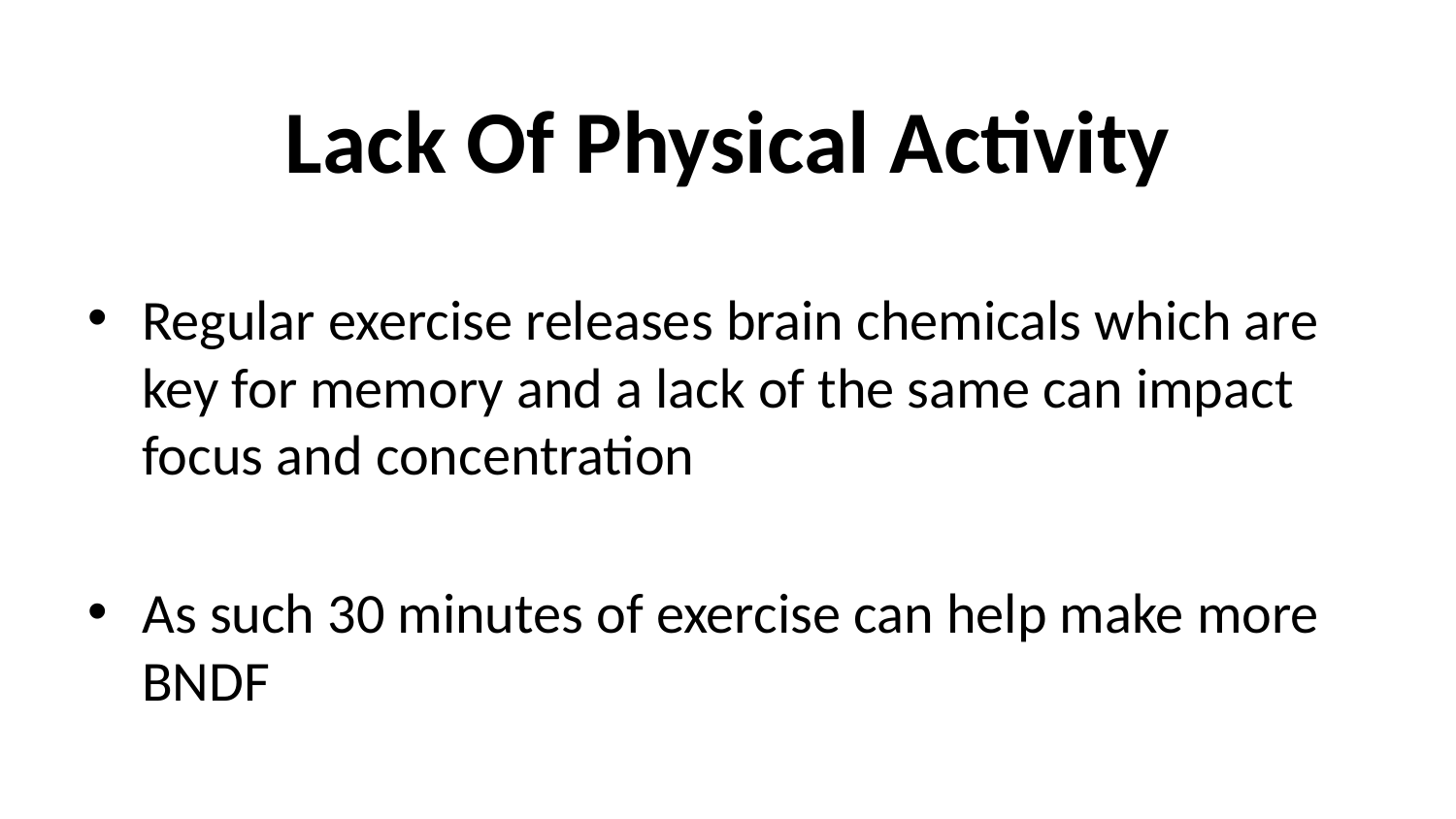

# Lack Of Physical Activity
Regular exercise releases brain chemicals which are key for memory and a lack of the same can impact focus and concentration

As such 30 minutes of exercise can help make more BNDF